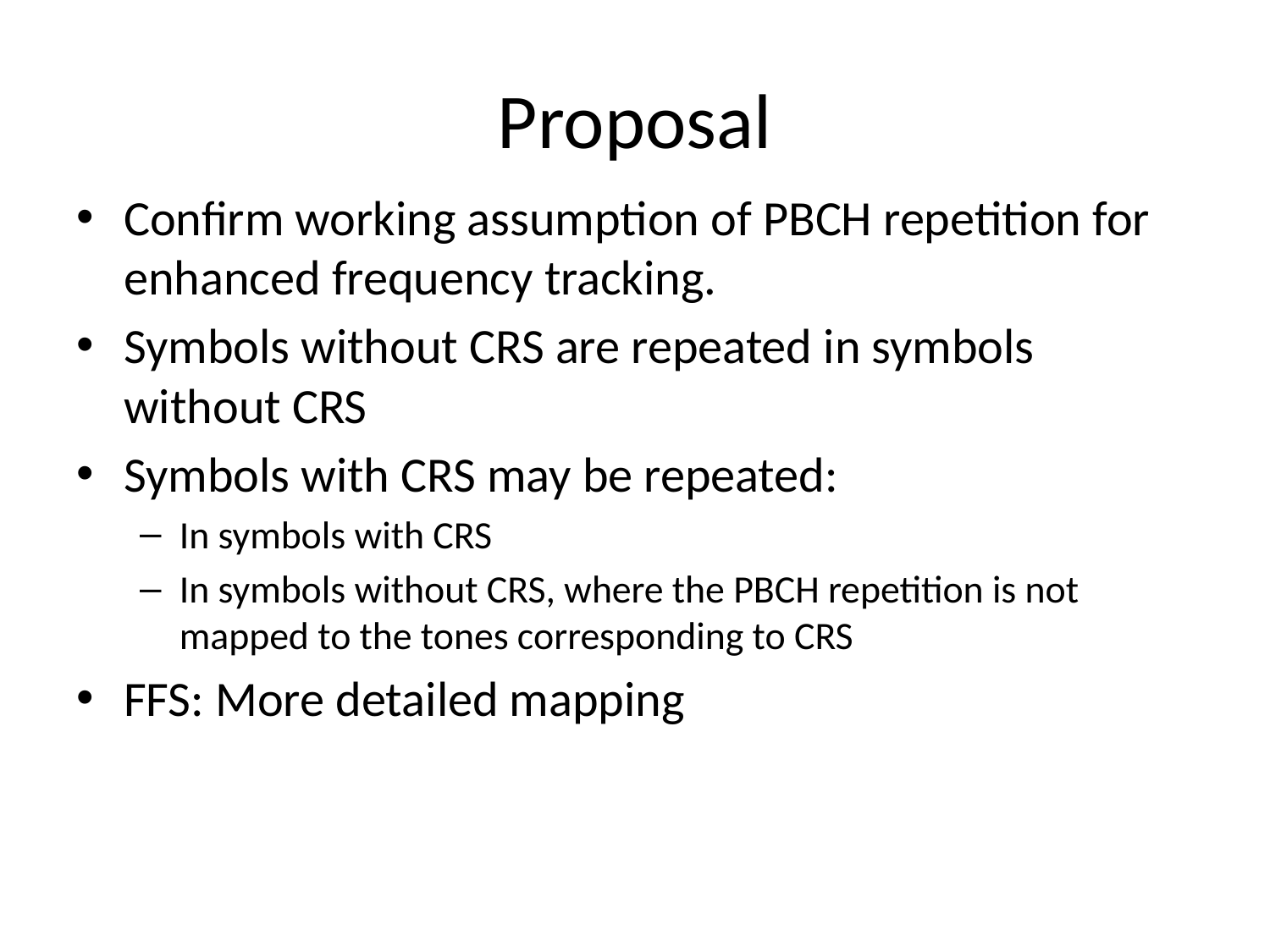

# Proposal
Confirm working assumption of PBCH repetition for enhanced frequency tracking.
Symbols without CRS are repeated in symbols without CRS
Symbols with CRS may be repeated:
In symbols with CRS
In symbols without CRS, where the PBCH repetition is not mapped to the tones corresponding to CRS
FFS: More detailed mapping